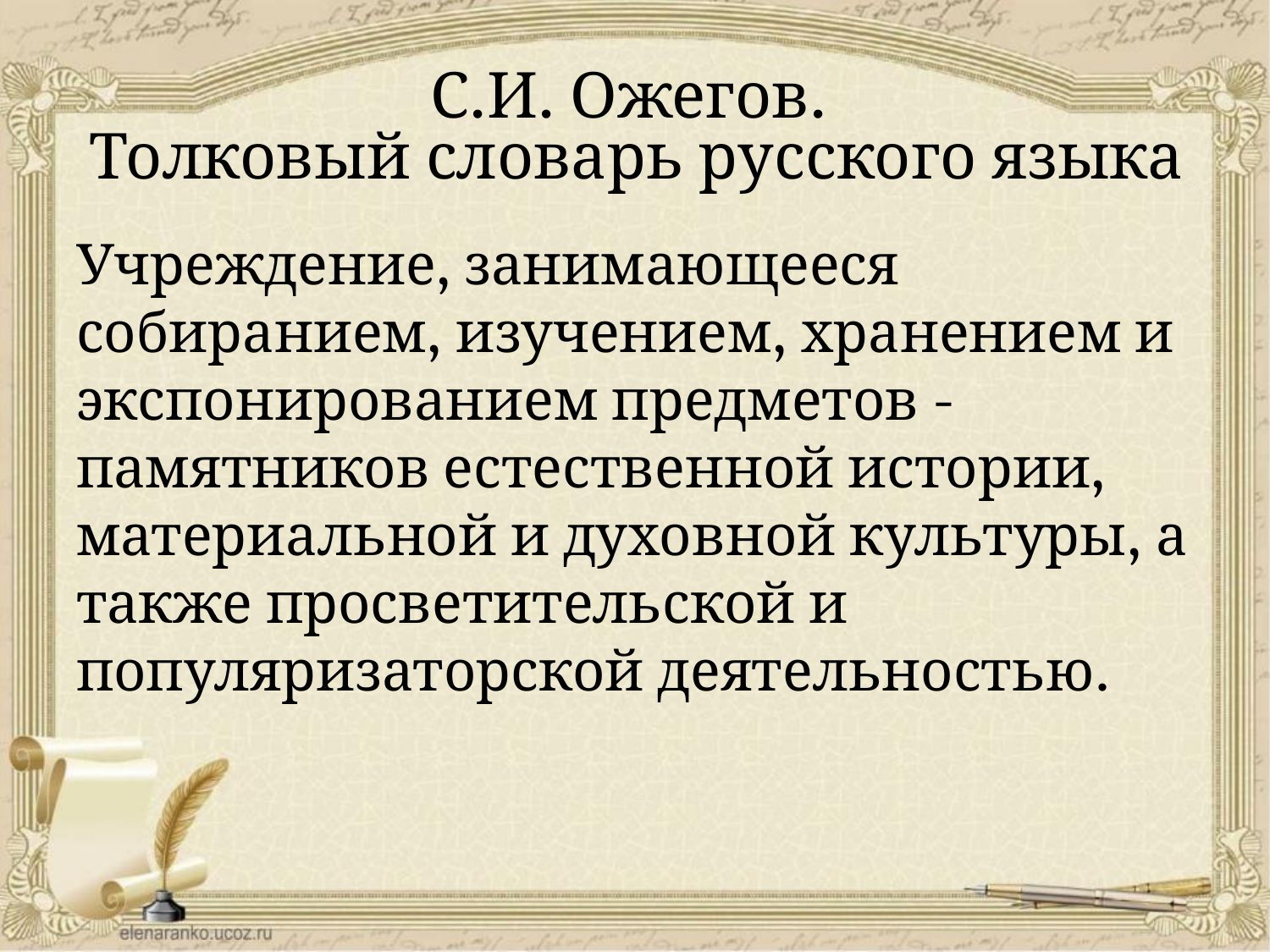

# С.И. Ожегов. Толковый словарь русского языка
Учреждение, занимающееся собиранием, изучением, хранением и экспонированием предметов - памятников естественной истории, материальной и духовной культуры, а также просветительской и популяризаторской деятельностью.